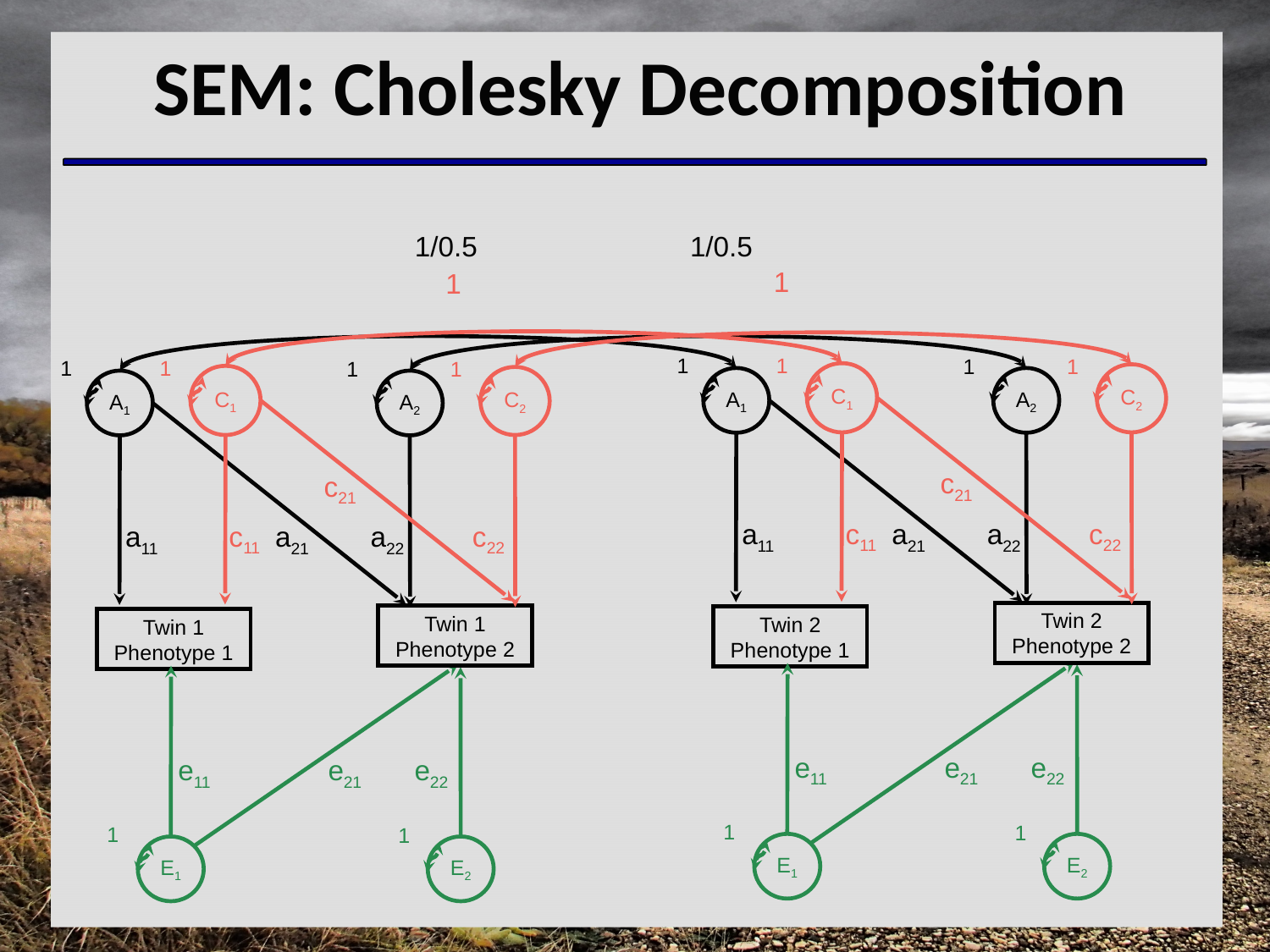

# SEM: Cholesky Decomposition

1/0.5
1/0.5
1
1
1
1
1
1
1
1
1
1
C1
C2
C1
C2
A1
A2
A1
A2
c21
c21
c11
c22
a11
a21
a22
c11
c22
a11
a21
a22
Twin 2
Phenotype 2
Twin 1
Phenotype 2
Twin 2
Phenotype 1
Twin 1
Phenotype 1
e11
e21
e22
e11
e21
e22
1
1
1
1
E1
E2
E1
E2